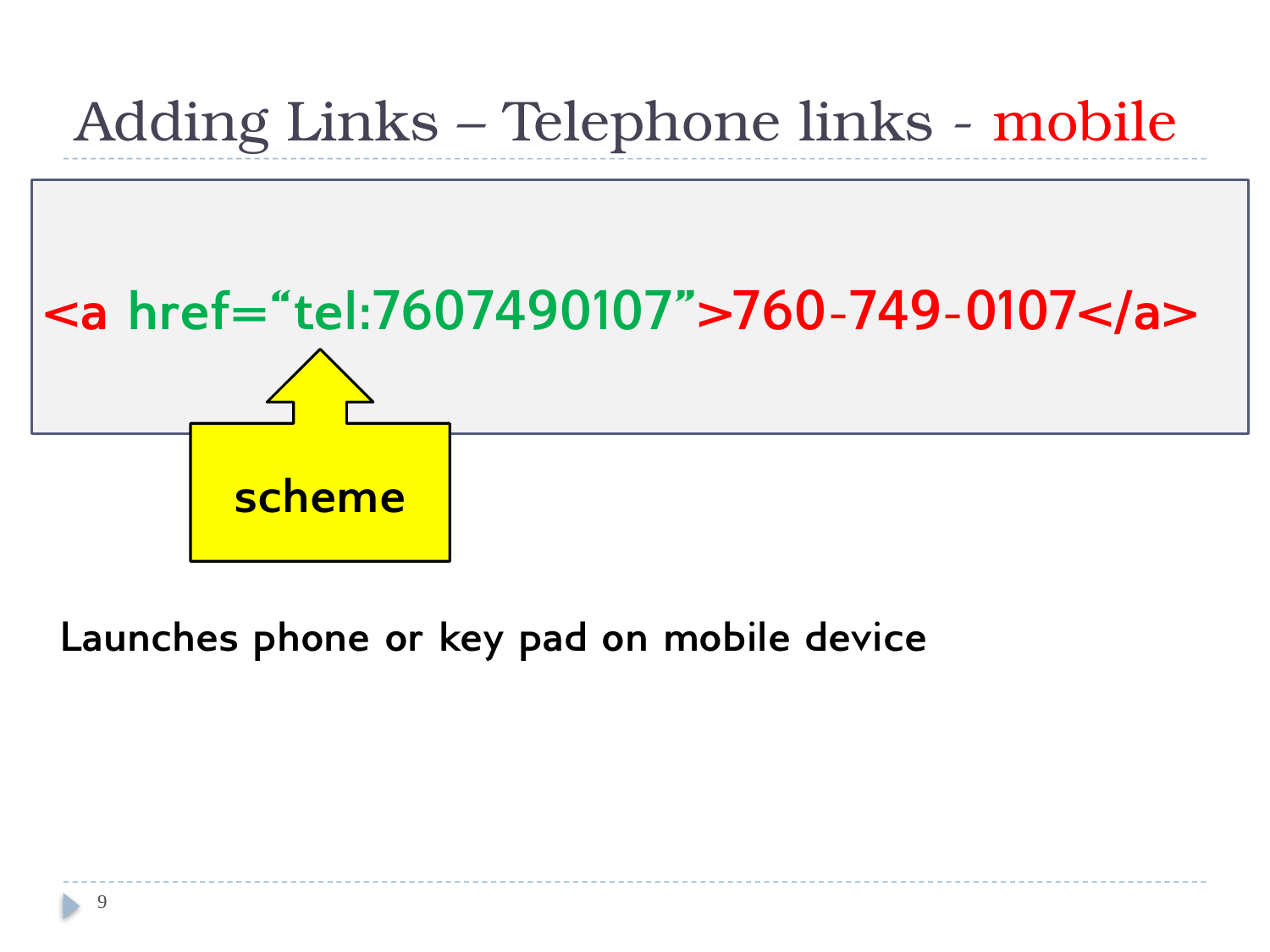

# Adding Links – Telephone links - mobile
<a href=“tel:7607490107”>760-749-0107</a>
scheme
Launches phone or key pad on mobile device

9